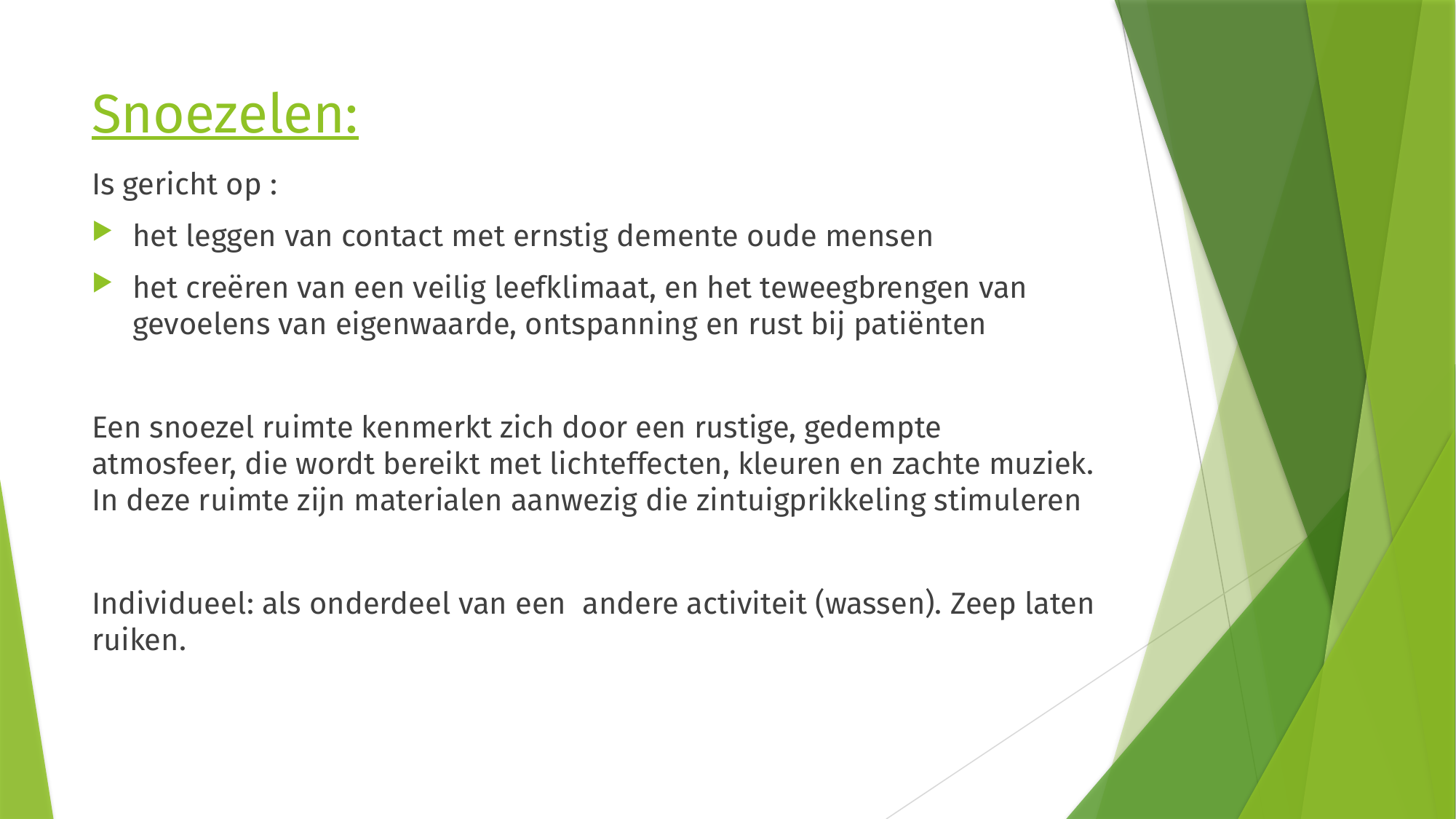

# Snoezelen:
Is gericht op :
het leggen van contact met ernstig demente oude mensen
het creëren van een veilig leefklimaat, en het teweegbrengen van gevoelens van eigenwaarde, ontspanning en rust bij patiënten

Een snoezel ruimte kenmerkt zich door een rustige, gedempte     atmosfeer, die wordt bereikt met lichteffecten, kleuren en zachte muziek. In deze ruimte zijn materialen aanwezig die zintuigprikkeling stimuleren

Individueel: als onderdeel van een  andere activiteit (wassen). Zeep laten ruiken.